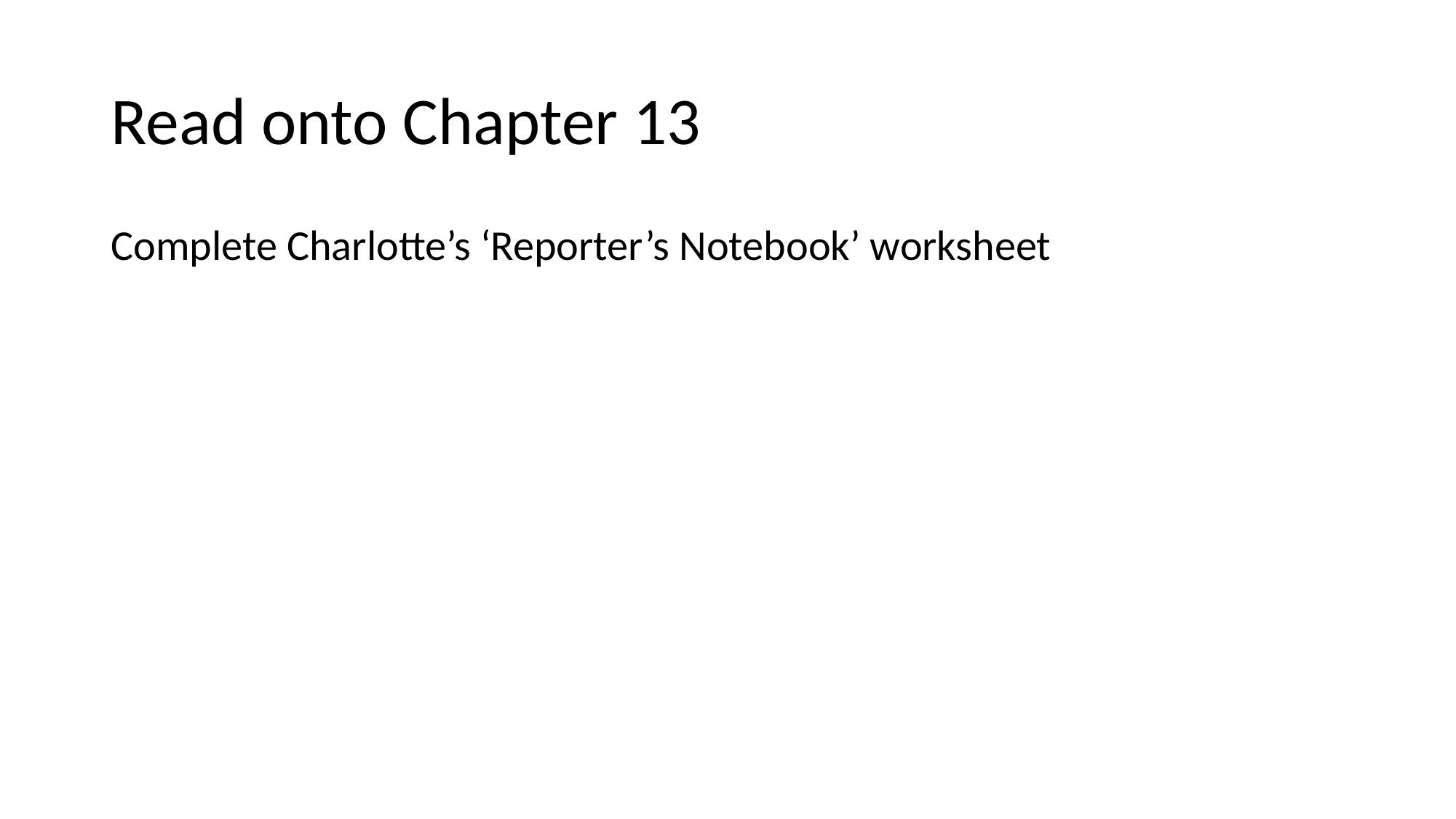

# Read onto Chapter 13
Complete Charlotte’s ‘Reporter’s Notebook’ worksheet